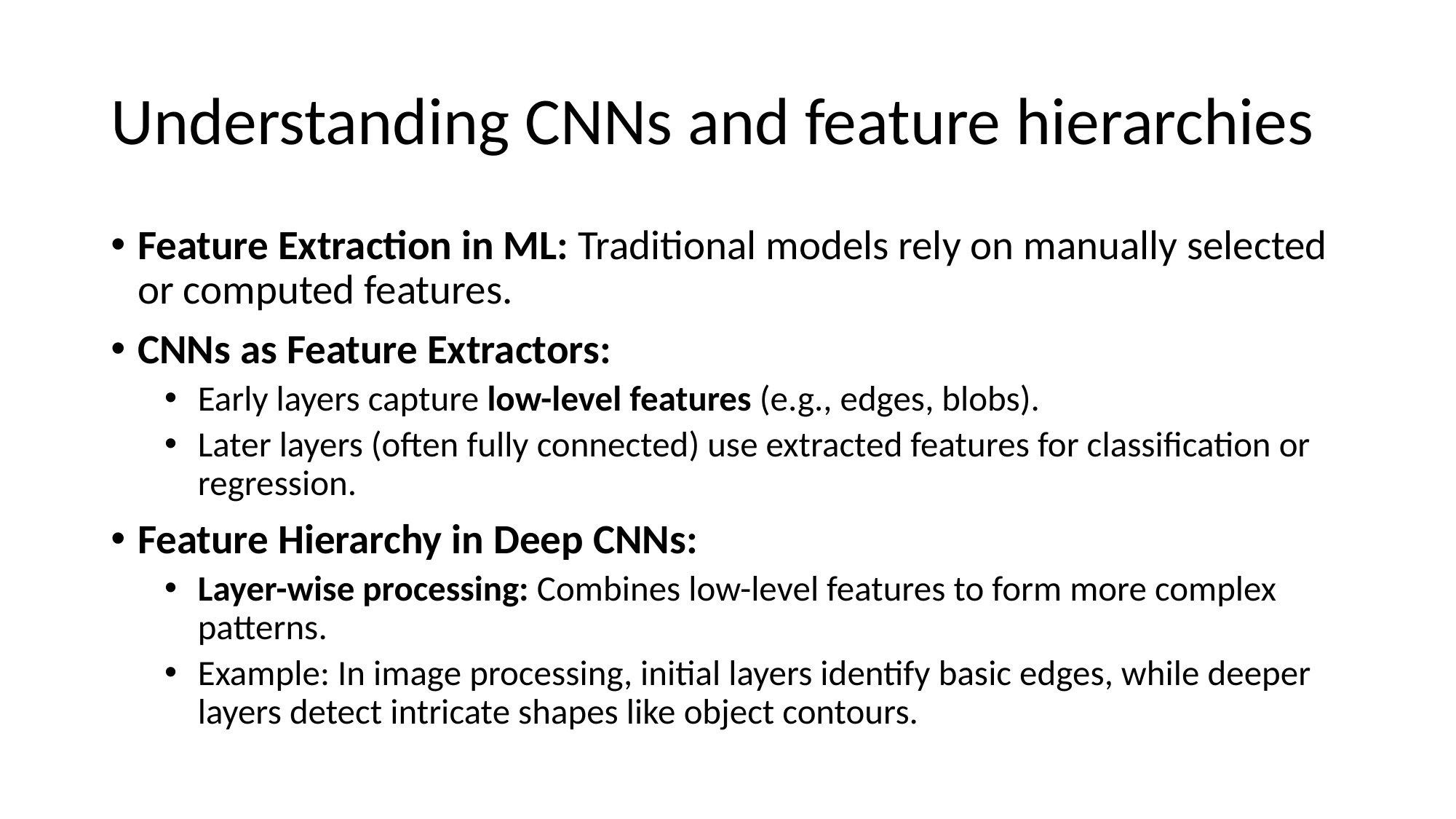

# Understanding CNNs and feature hierarchies
Feature Extraction in ML: Traditional models rely on manually selected or computed features.
CNNs as Feature Extractors:
Early layers capture low-level features (e.g., edges, blobs).
Later layers (often fully connected) use extracted features for classification or regression.
Feature Hierarchy in Deep CNNs:
Layer-wise processing: Combines low-level features to form more complex patterns.
Example: In image processing, initial layers identify basic edges, while deeper layers detect intricate shapes like object contours.